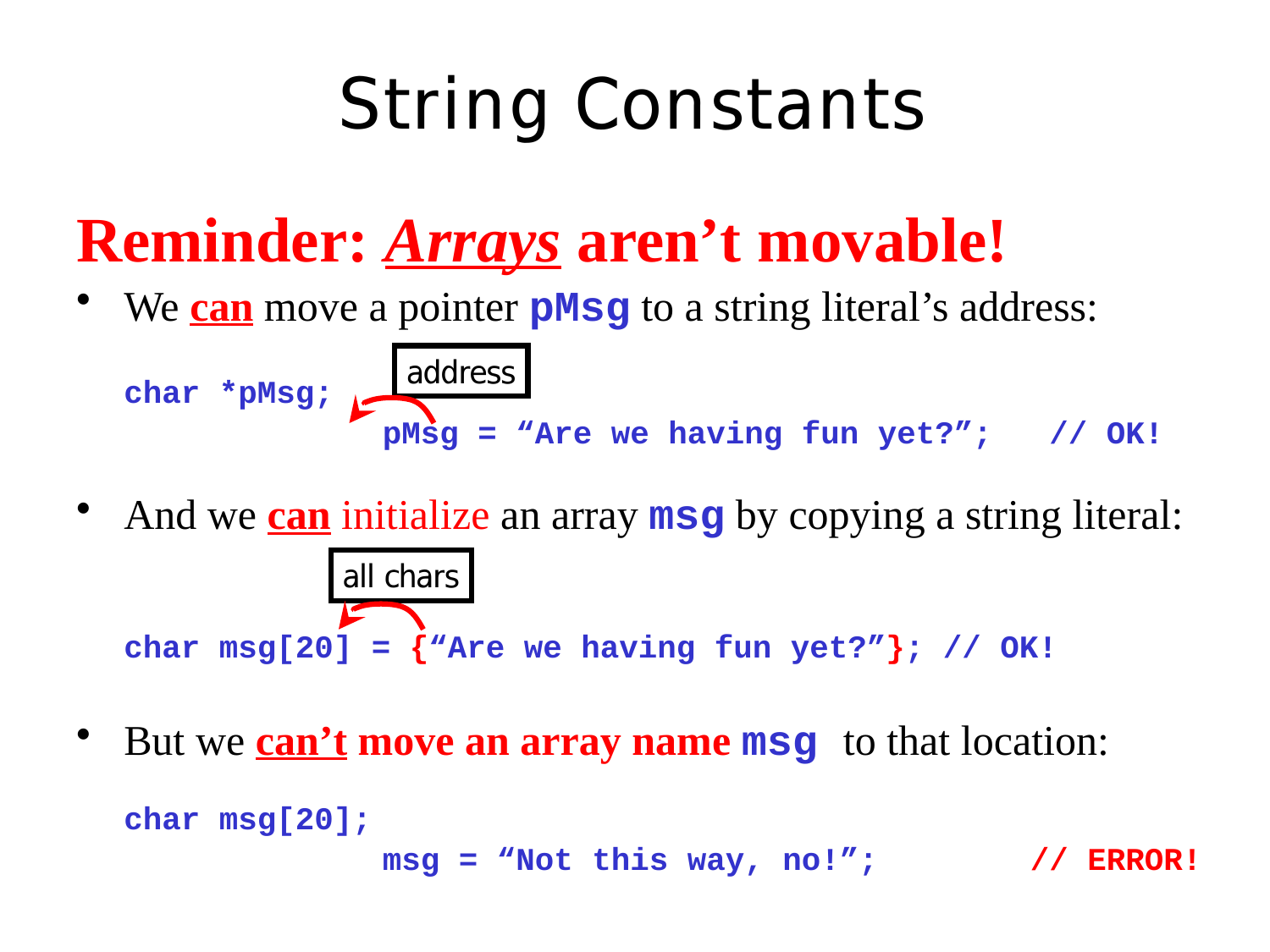

# String Constants
Reminder: Arrays aren’t movable!
We can move a pointer pMsg to a string literal’s address:
char *pMsg;
		    pMsg = “Are we having fun yet?”;   // OK!
And we can initialize an array msg by copying a string literal:
char msg[20] = {“Are we having fun yet?”}; // OK!
But we can’t move an array name msg to that location:
char msg[20];
		    msg = “Not this way, no!”;        // ERROR!
address

all chars